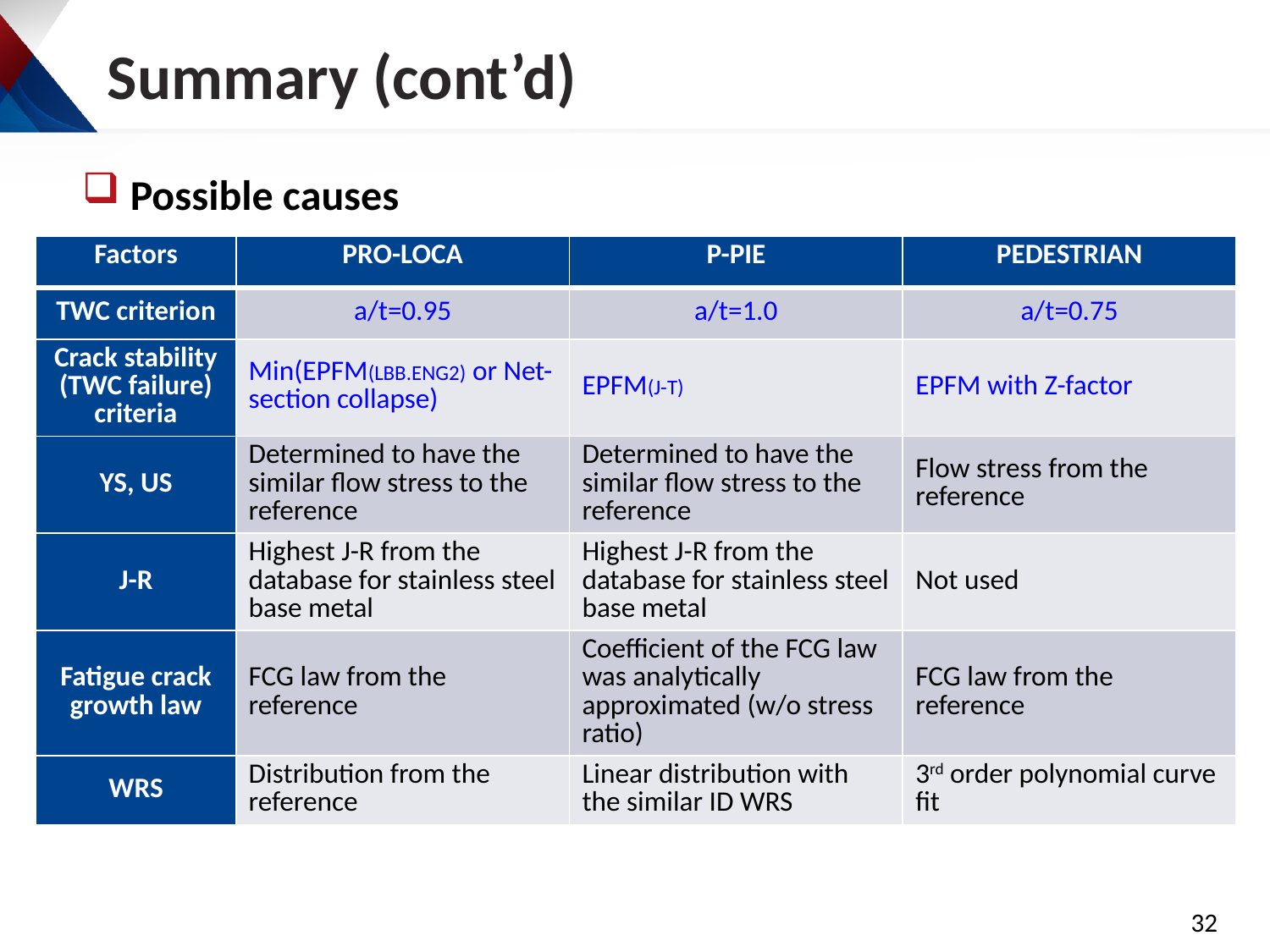

# Summary (cont’d)
Possible causes

| Factors | PRO-LOCA | P-PIE | PEDESTRIAN |
| --- | --- | --- | --- |
| TWC criterion | a/t=0.95 | a/t=1.0 | a/t=0.75 |
| Crack stability (TWC failure) criteria | Min(EPFM(LBB.ENG2) or Net-section collapse) | EPFM(J-T) | EPFM with Z-factor |
| YS, US | Determined to have the similar flow stress to the reference | Determined to have the similar flow stress to the reference | Flow stress from the reference |
| J-R | Highest J-R from the database for stainless steel base metal | Highest J-R from the database for stainless steel base metal | Not used |
| Fatigue crack growth law | FCG law from the reference | Coefficient of the FCG law was analytically approximated (w/o stress ratio) | FCG law from the reference |
| WRS | Distribution from the reference | Linear distribution with the similar ID WRS | 3rd order polynomial curve fit |
32